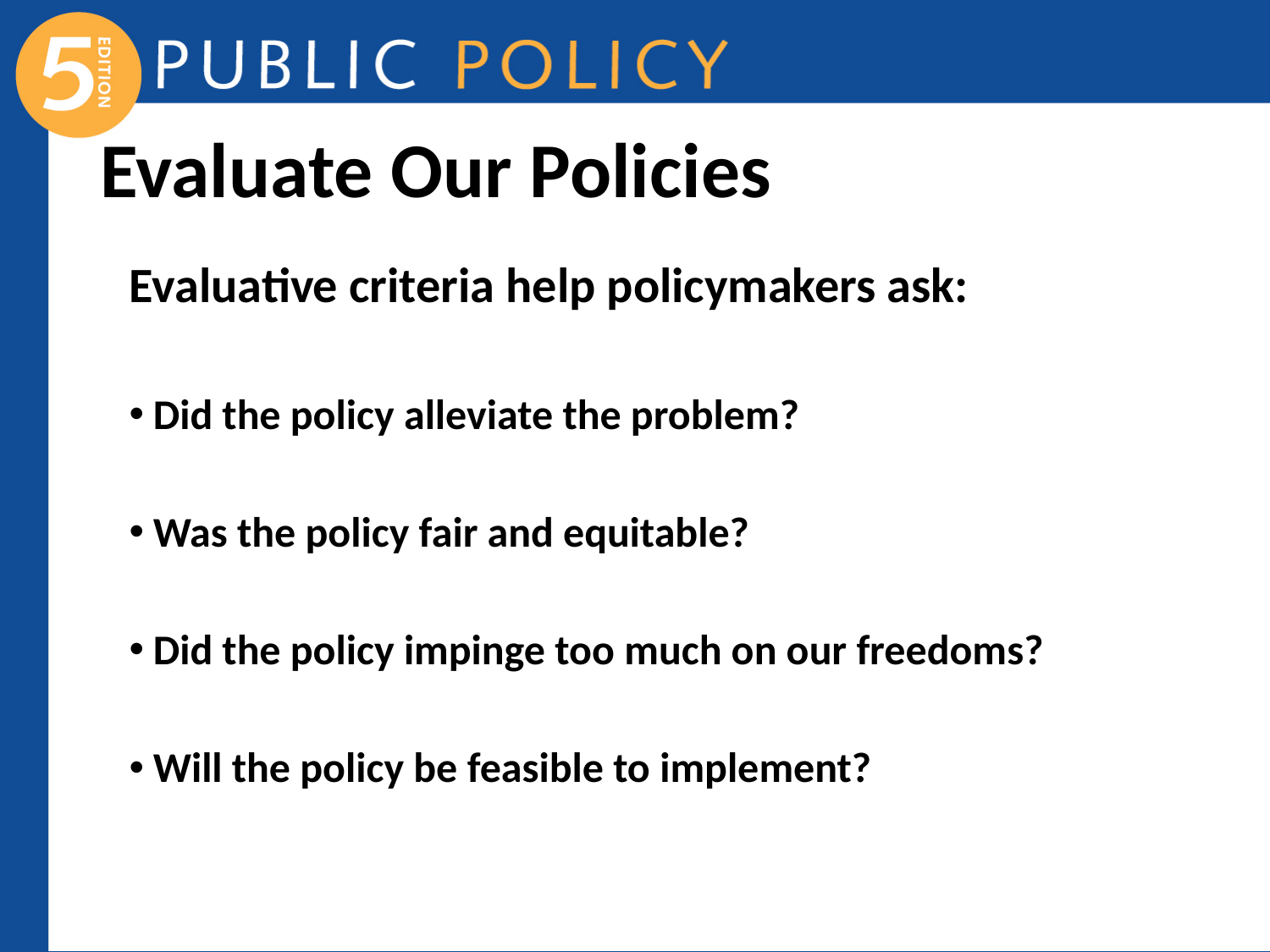

# Evaluate Our Policies
Evaluative criteria help policymakers ask:

Did the policy alleviate the problem?

Was the policy fair and equitable?

Did the policy impinge too much on our freedoms?

Will the policy be feasible to implement?